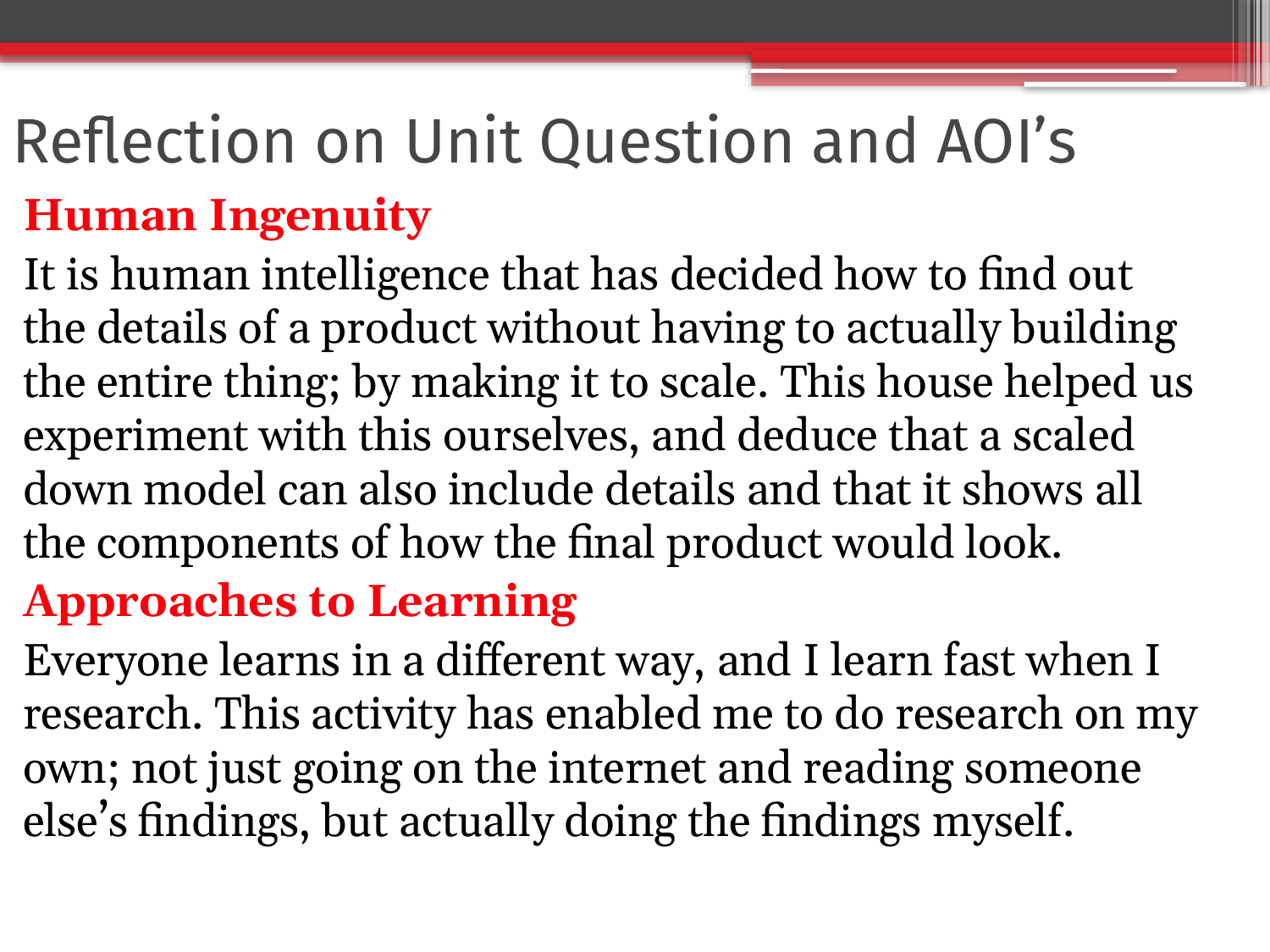

# Reflection on Unit Question and AOI’s
Human Ingenuity
It is human intelligence that has decided how to find out the details of a product without having to actually building the entire thing; by making it to scale. This house helped us experiment with this ourselves, and deduce that a scaled down model can also include details and that it shows all the components of how the final product would look.
Approaches to Learning
Everyone learns in a different way, and I learn fast when I research. This activity has enabled me to do research on my own; not just going on the internet and reading someone else’s findings, but actually doing the findings myself.